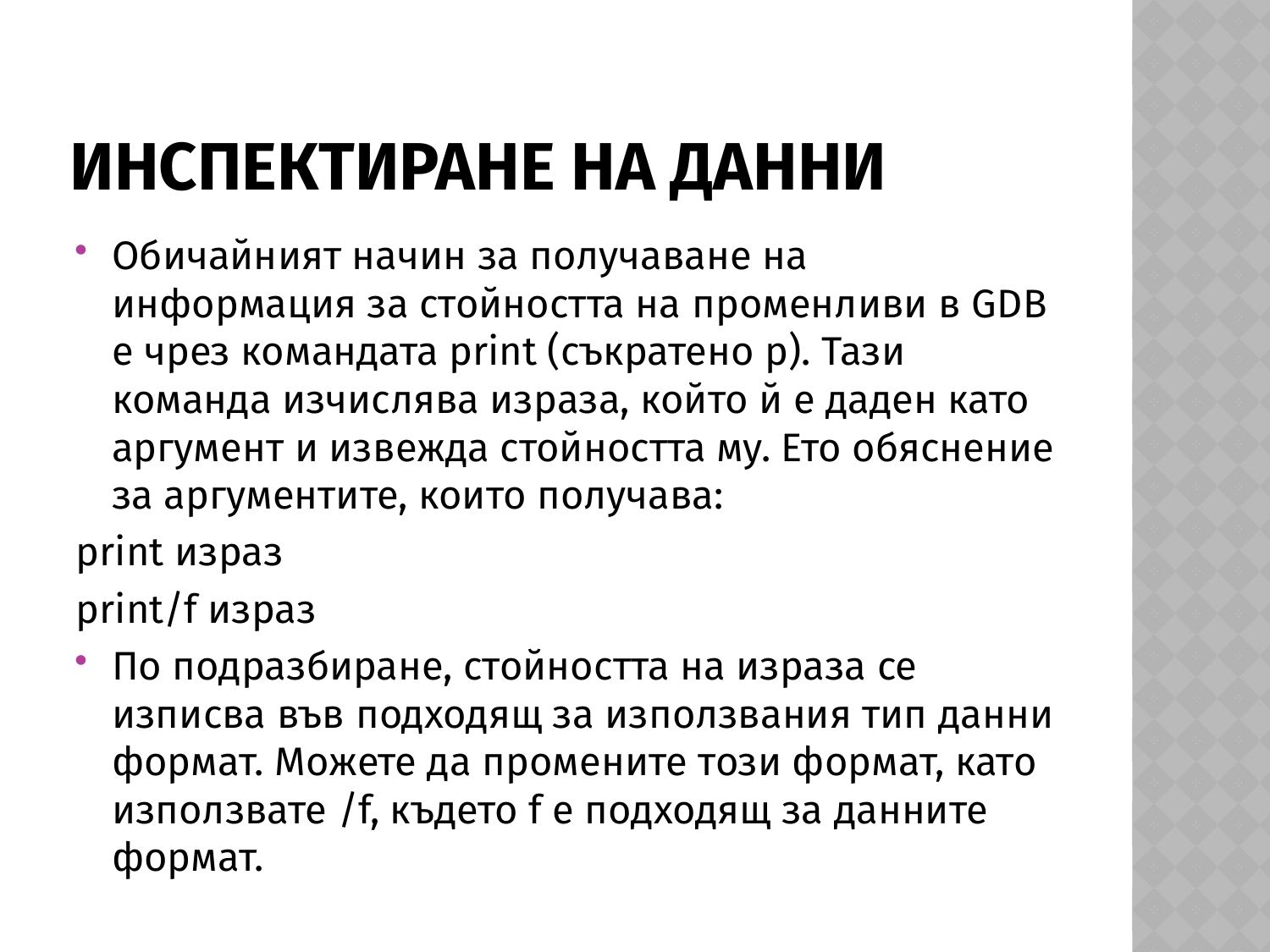

# Инспектиране на данни
Обичайният начин за получаване на информация за стойността на променливи в GDB е чрез командата print (съкратено p). Тази команда изчислява израза, който й е даден като аргумент и извежда стойността му. Ето обяснение за аргументите, които получава:
print израз
print/f израз
По подразбиране, стойността на израза се изписва във подходящ за използвания тип данни формат. Можете да промените този формат, като използвате /f, където f е подходящ за данните формат.